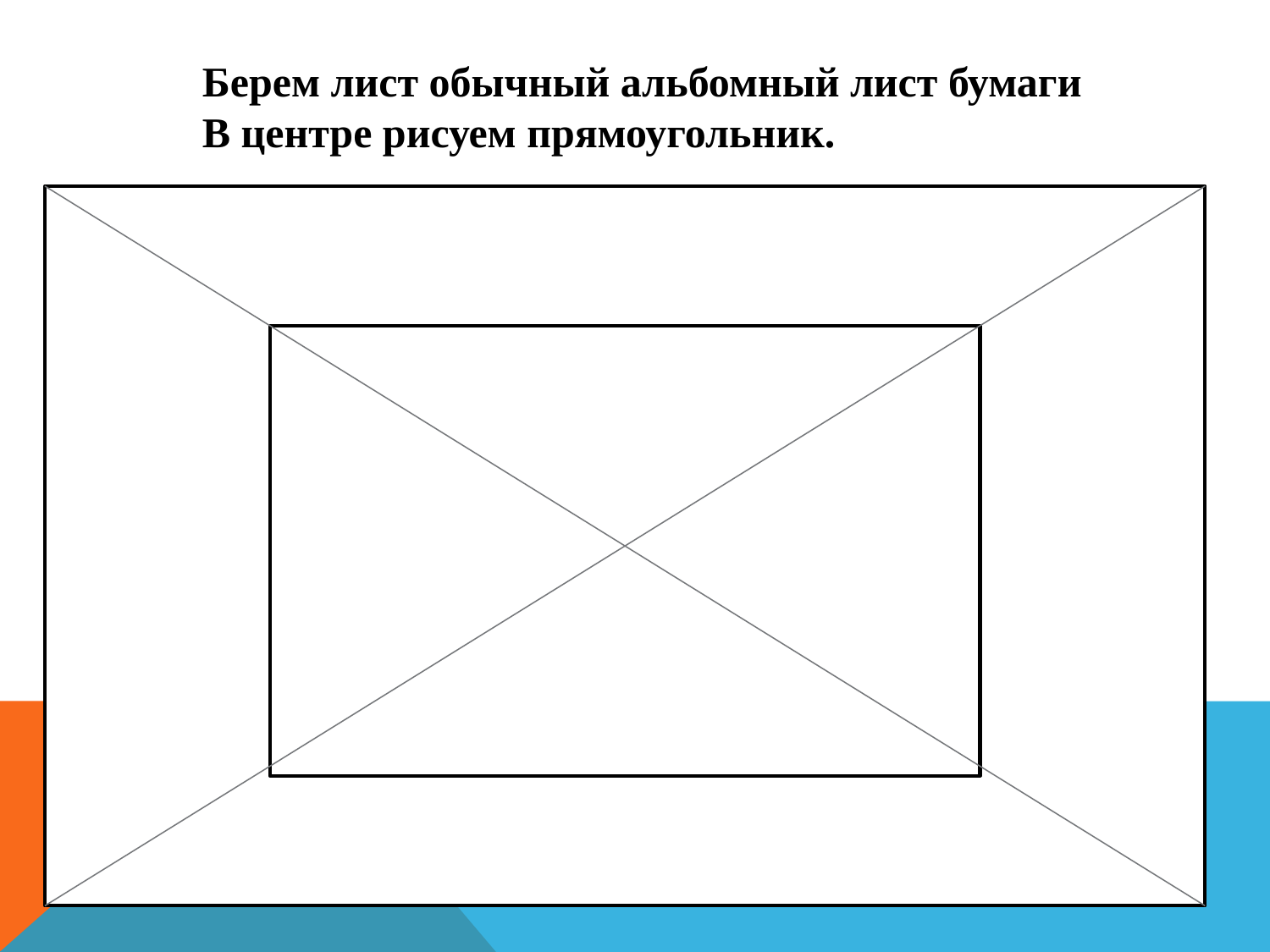

Берем лист обычный альбомный лист бумаги
В центре рисуем прямоугольник.